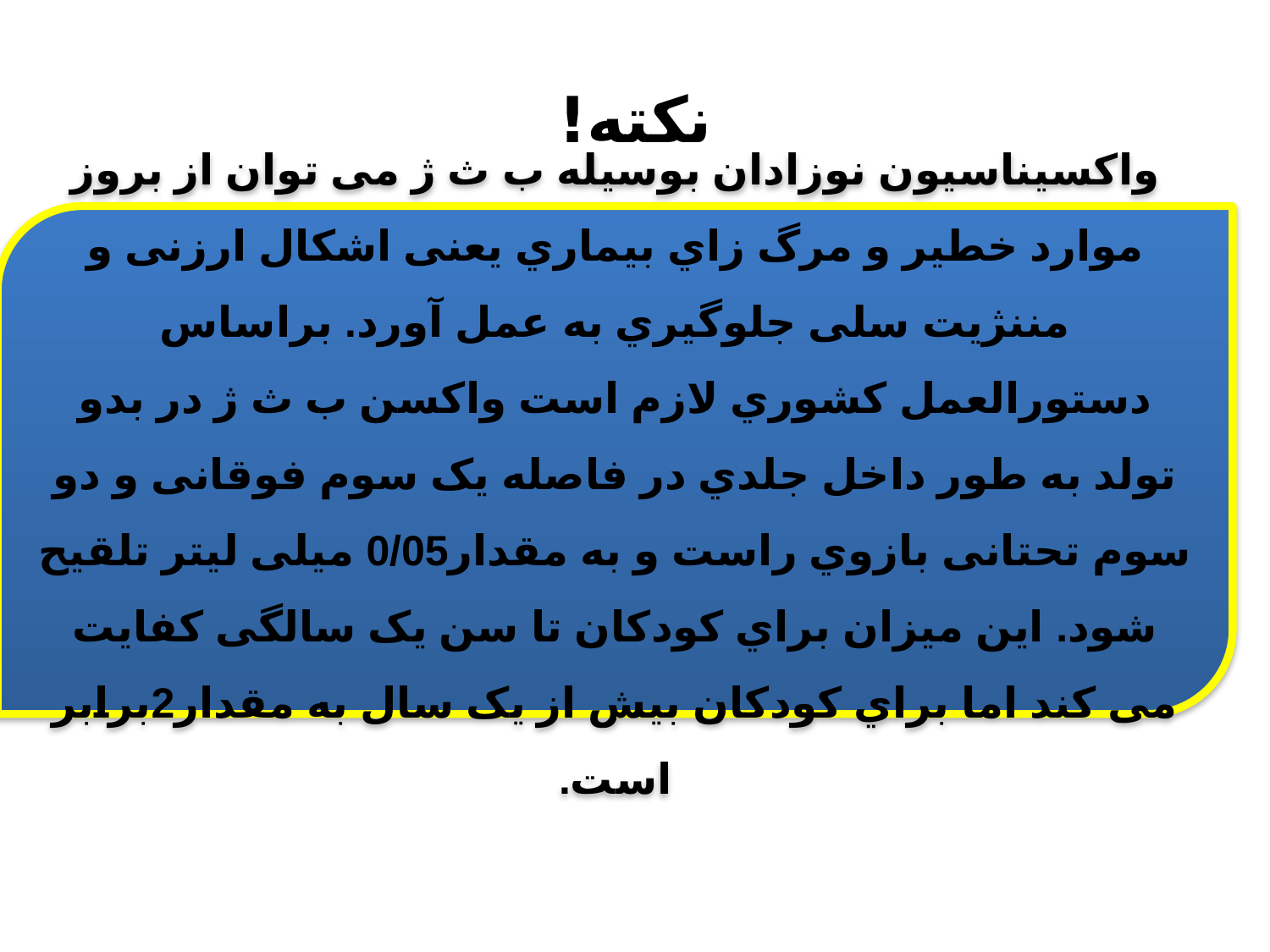

# نکته!
واکسیناسیون نوزادان بوسیله ب ث ژ می توان از بروز موارد خطیر و مرگ زاي بیماري یعنی اشکال ارزنی و مننژیت سلی جلوگیري به عمل آورد. براساس دستورالعمل کشوري لازم است واکسن ب ث ژ در بدو تولد به طور داخل جلدي در فاصله یک سوم فوقانی و دو سوم تحتانی بازوي راست و به مقدار0/05 میلی لیتر تلقیح شود. این میزان براي کودکان تا سن یک سالگی کفایت می کند اما براي کودکان بیش از یک سال به مقدار2برابر است.